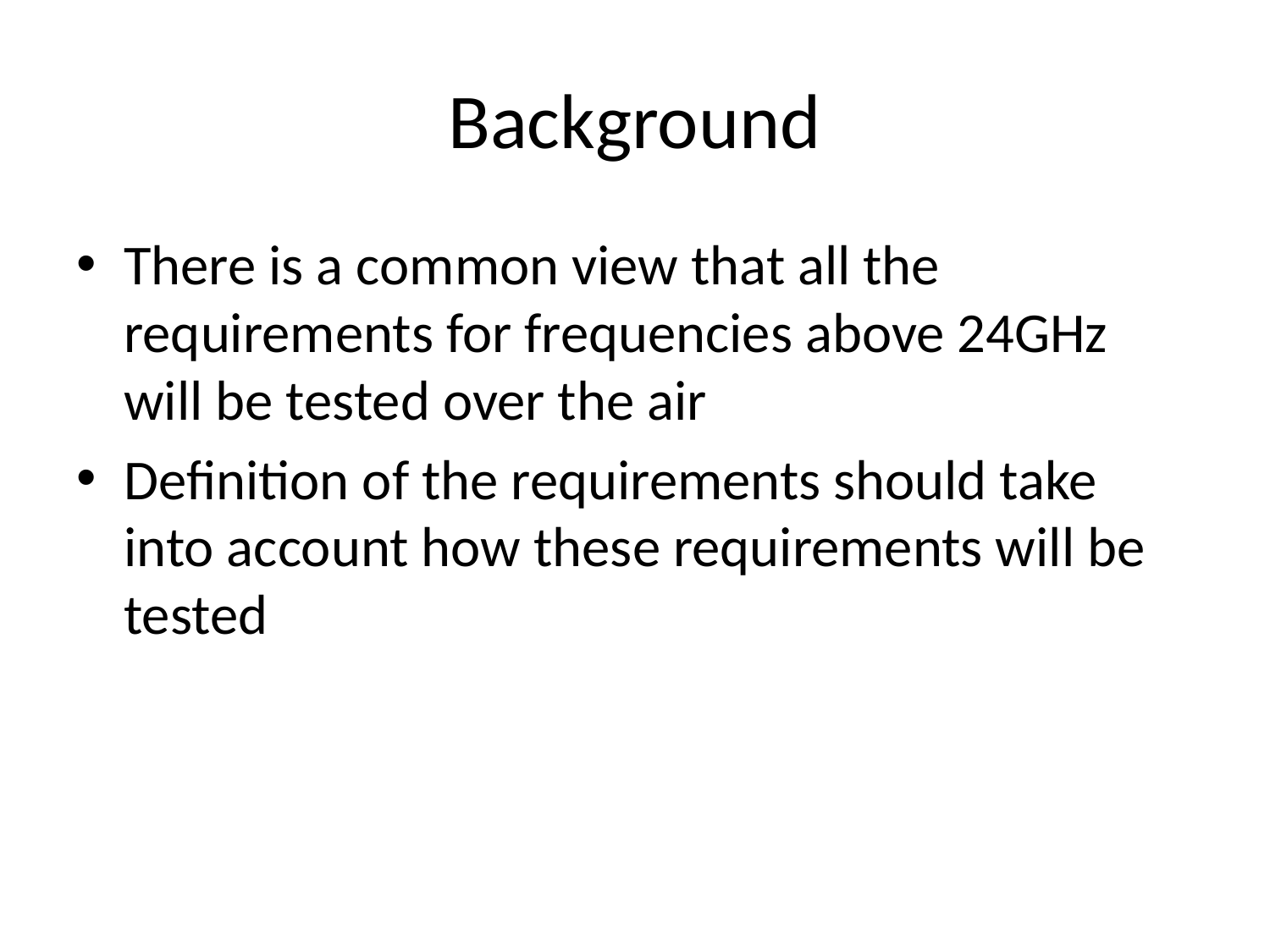

# Background
There is a common view that all the requirements for frequencies above 24GHz will be tested over the air
Definition of the requirements should take into account how these requirements will be tested